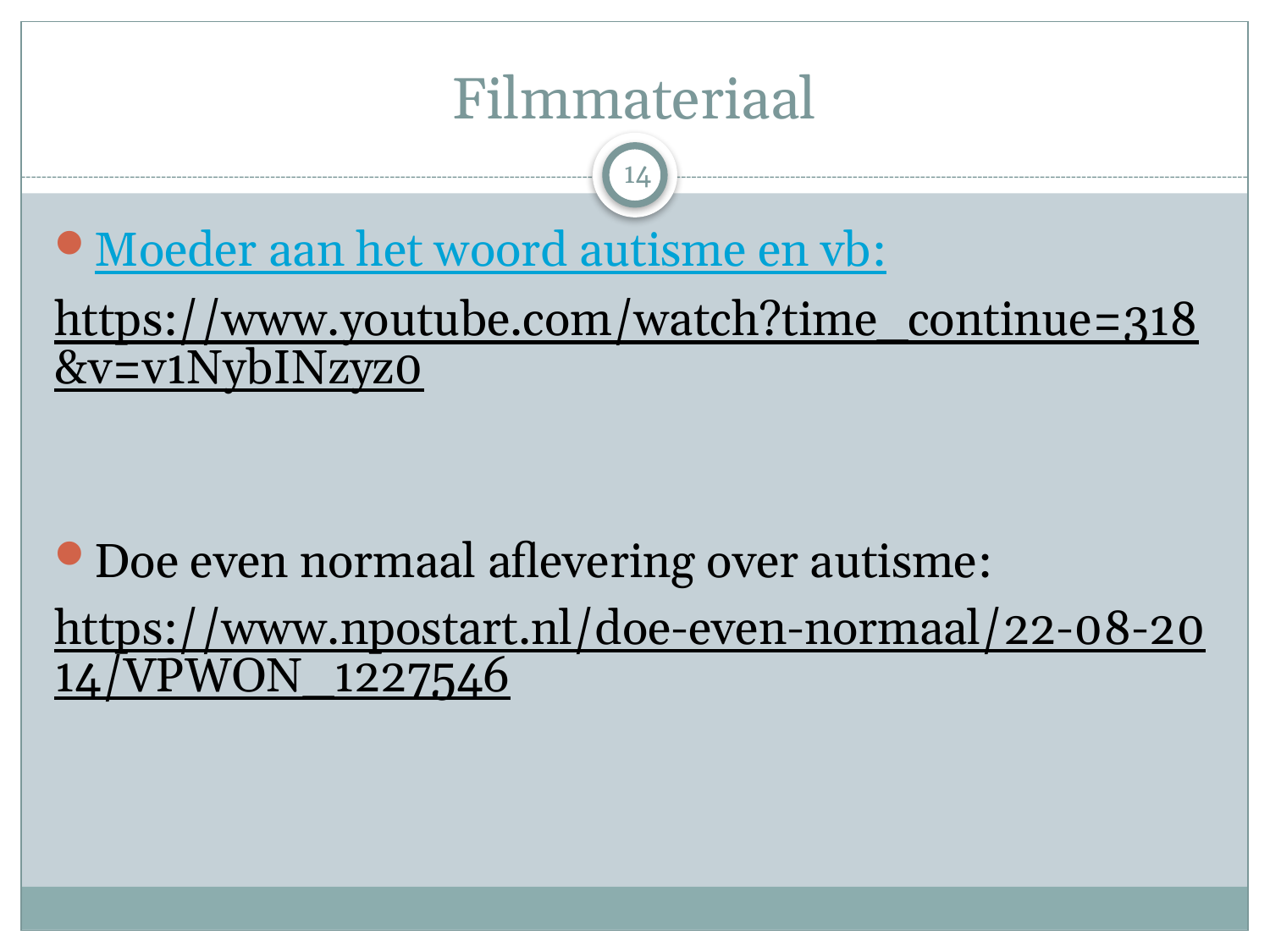

# Filmmateriaal
14
Moeder aan het woord autisme en vb:
https://www.youtube.com/watch?time_continue=318&v=v1NybINzyz0

Doe even normaal aflevering over autisme:
https://www.npostart.nl/doe-even-normaal/22-08-2014/VPWON_1227546